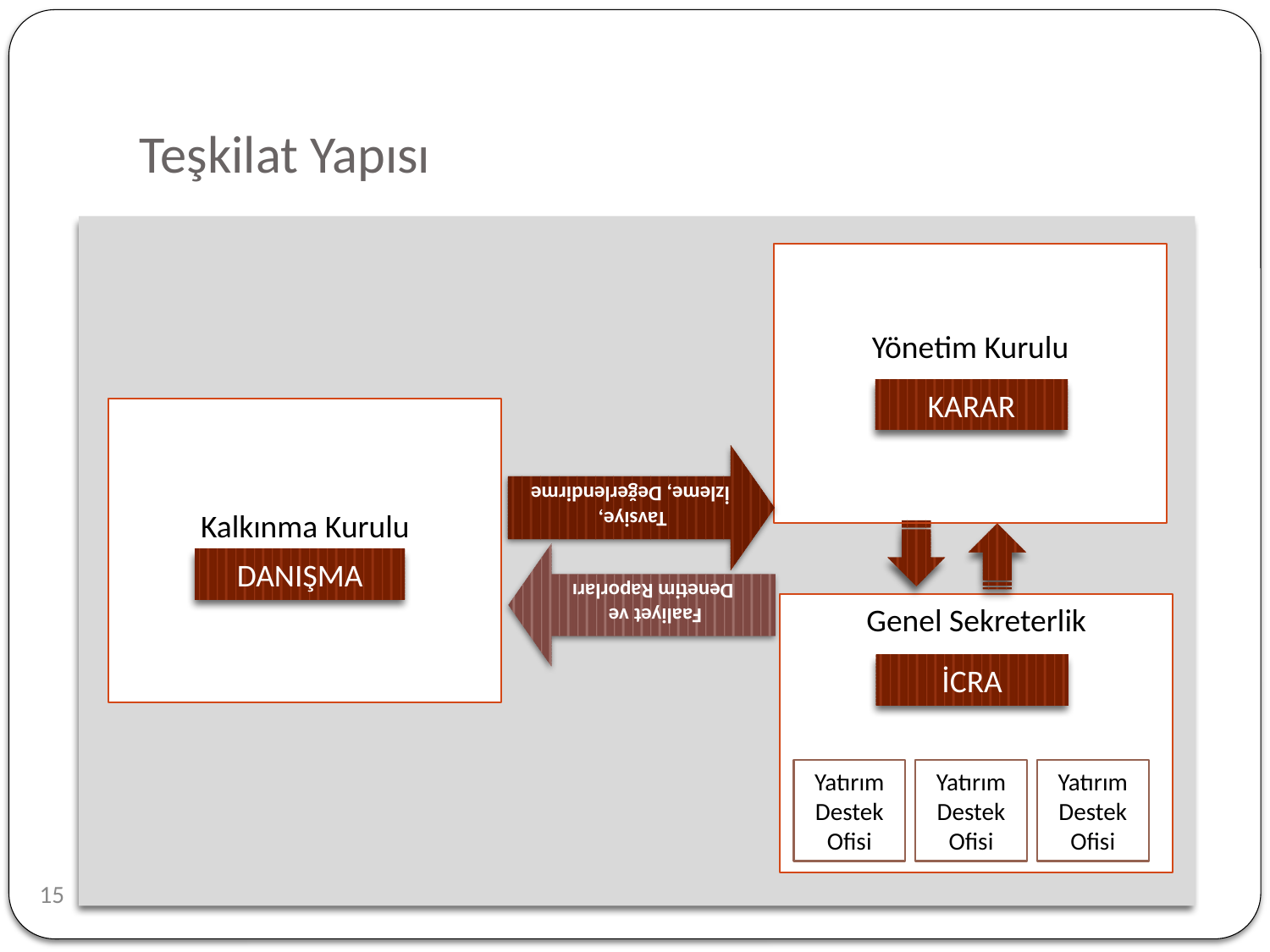

# Teşkilat Yapısı

Yönetim Kurulu

KARAR

Kalkınma Kurulu

Tavsiye,
İzleme, Değerlendirme
Faaliyet ve
Denetim Raporları

DANIŞMA
Genel Sekreterlik

İCRA
Yatırım Destek Ofisi
Yatırım Destek Ofisi
Yatırım Destek Ofisi
16.12.2011
15